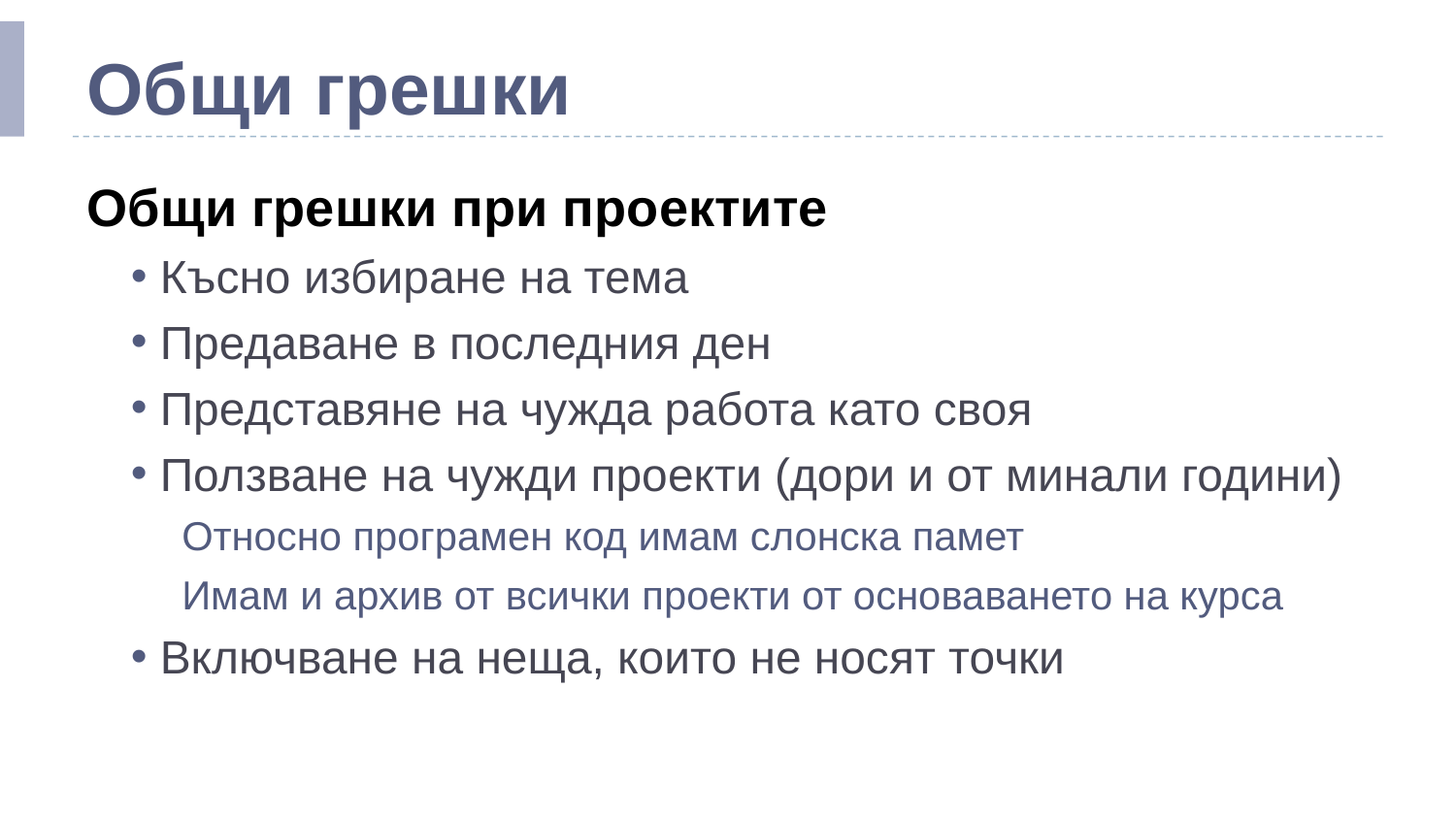

# Общи грешки
Общи грешки при проектите
Късно избиране на тема
Предаване в последния ден
Представяне на чужда работа като своя
Ползване на чужди проекти (дори и от минали години)
Относно програмен код имам слонска памет
Имам и архив от всички проекти от основаването на курса
Включване на неща, които не носят точки